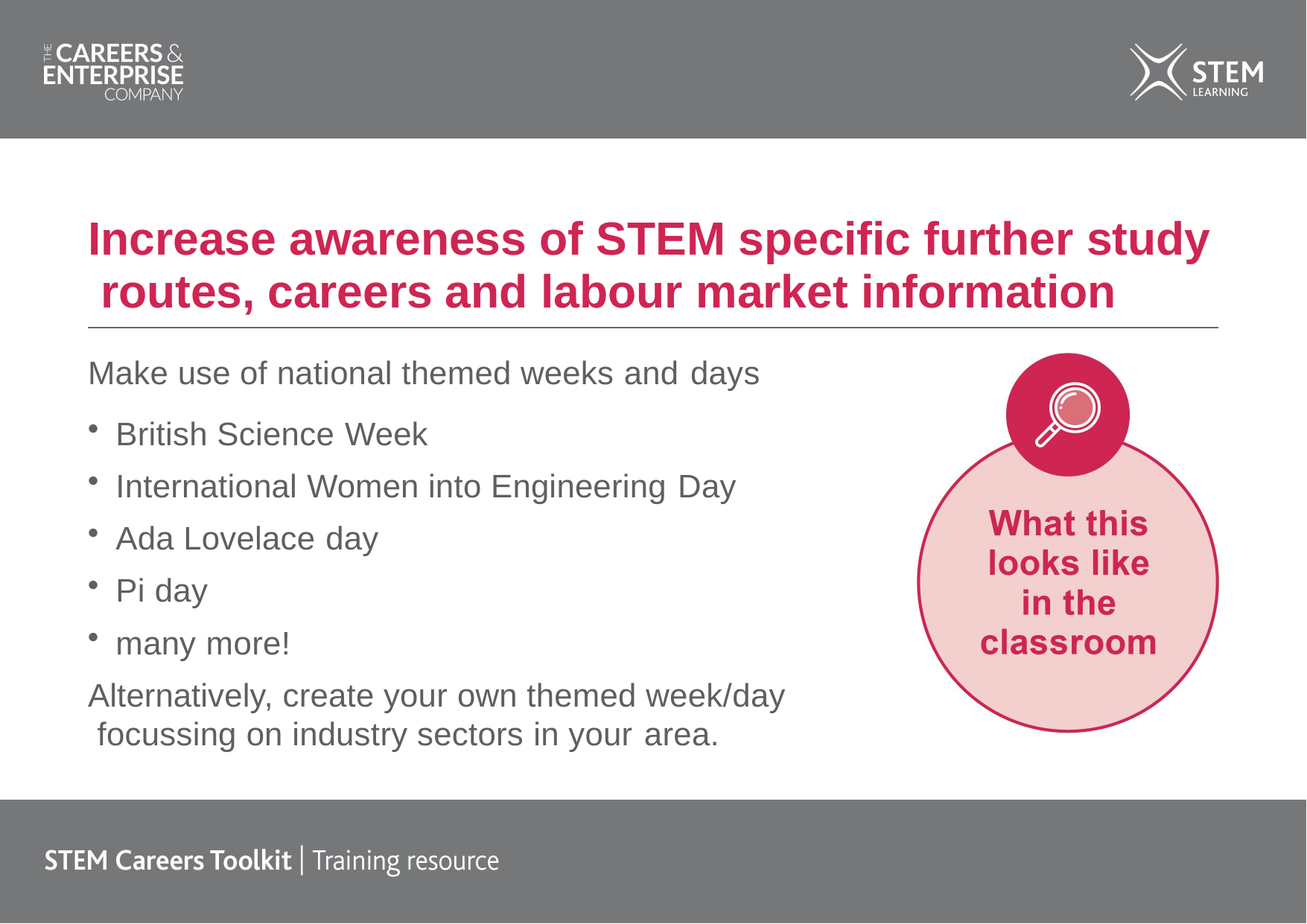

# Increase awareness of STEM specific further study  routes, careers and labour market information

Make use of national themed weeks and days
British Science Week
International Women into Engineering Day
Ada Lovelace day
Pi day
many more!
Alternatively, create your own themed week/day  focussing on industry sectors in your area.